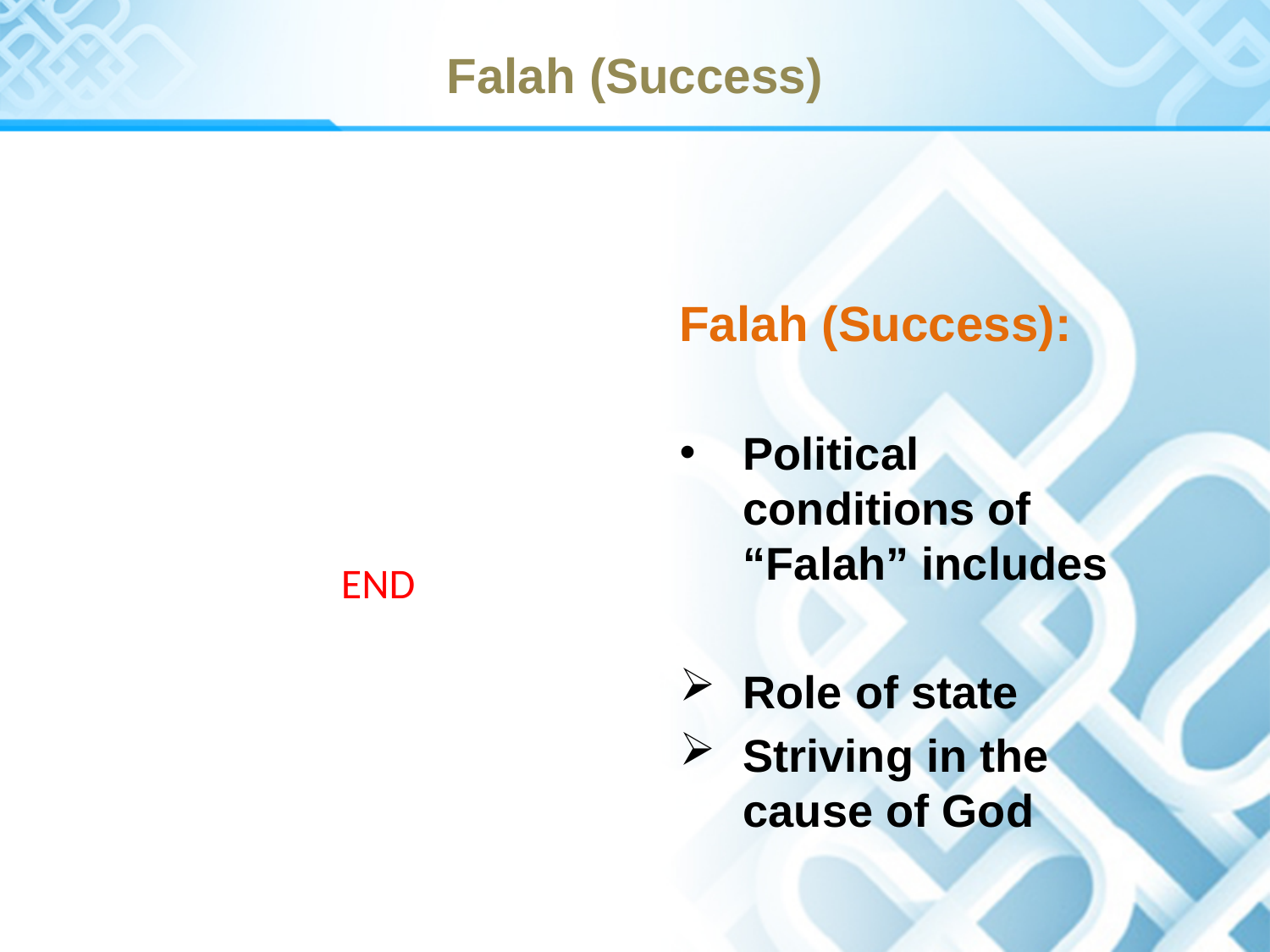

Falah (Success)
Falah (Success):

Political conditions of “Falah” includes

Role of state
Striving in the cause of God

END